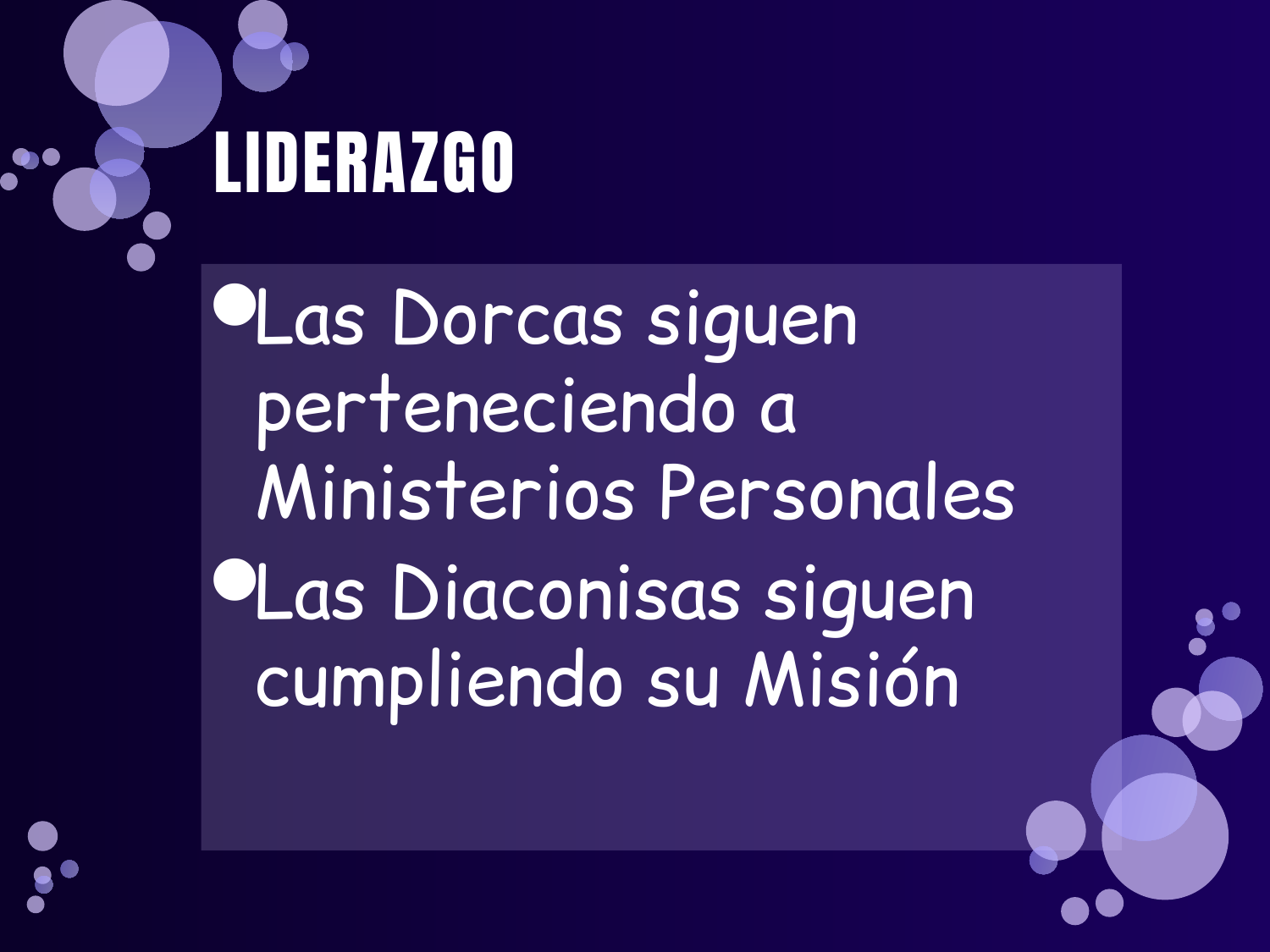

# LIDERAZGO
Las Dorcas siguen perteneciendo a Ministerios Personales
Las Diaconisas siguen cumpliendo su Misión